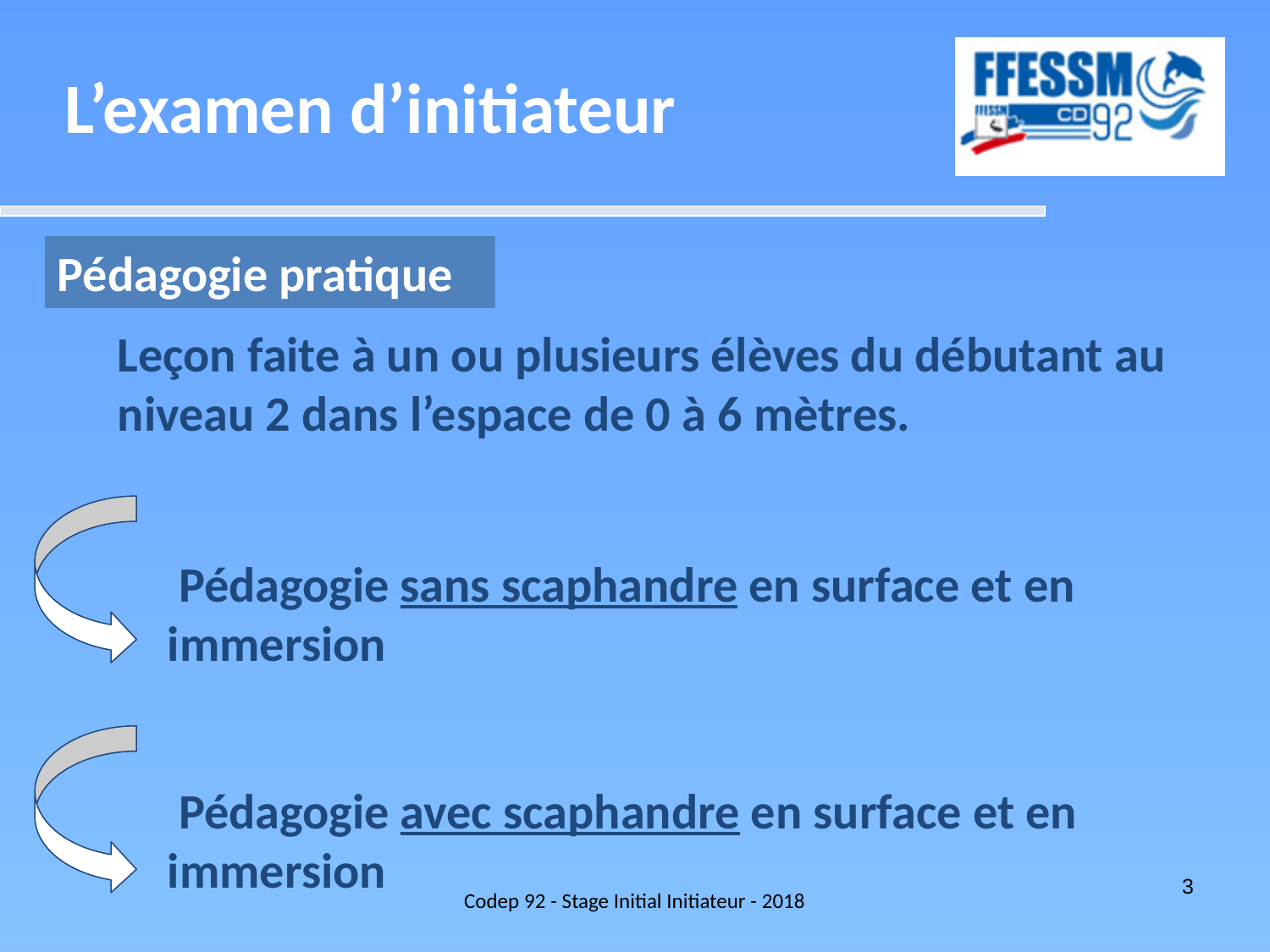

L’examen d’initiateur
Pédagogie pratique
Leçon faite à un ou plusieurs élèves du débutant au niveau 2 dans l’espace de 0 à 6 mètres.

 Pédagogie sans scaphandre en surface et en immersion

 Pédagogie avec scaphandre en surface et en immersion

Codep 92 - Stage Initial Initiateur - 2018
3